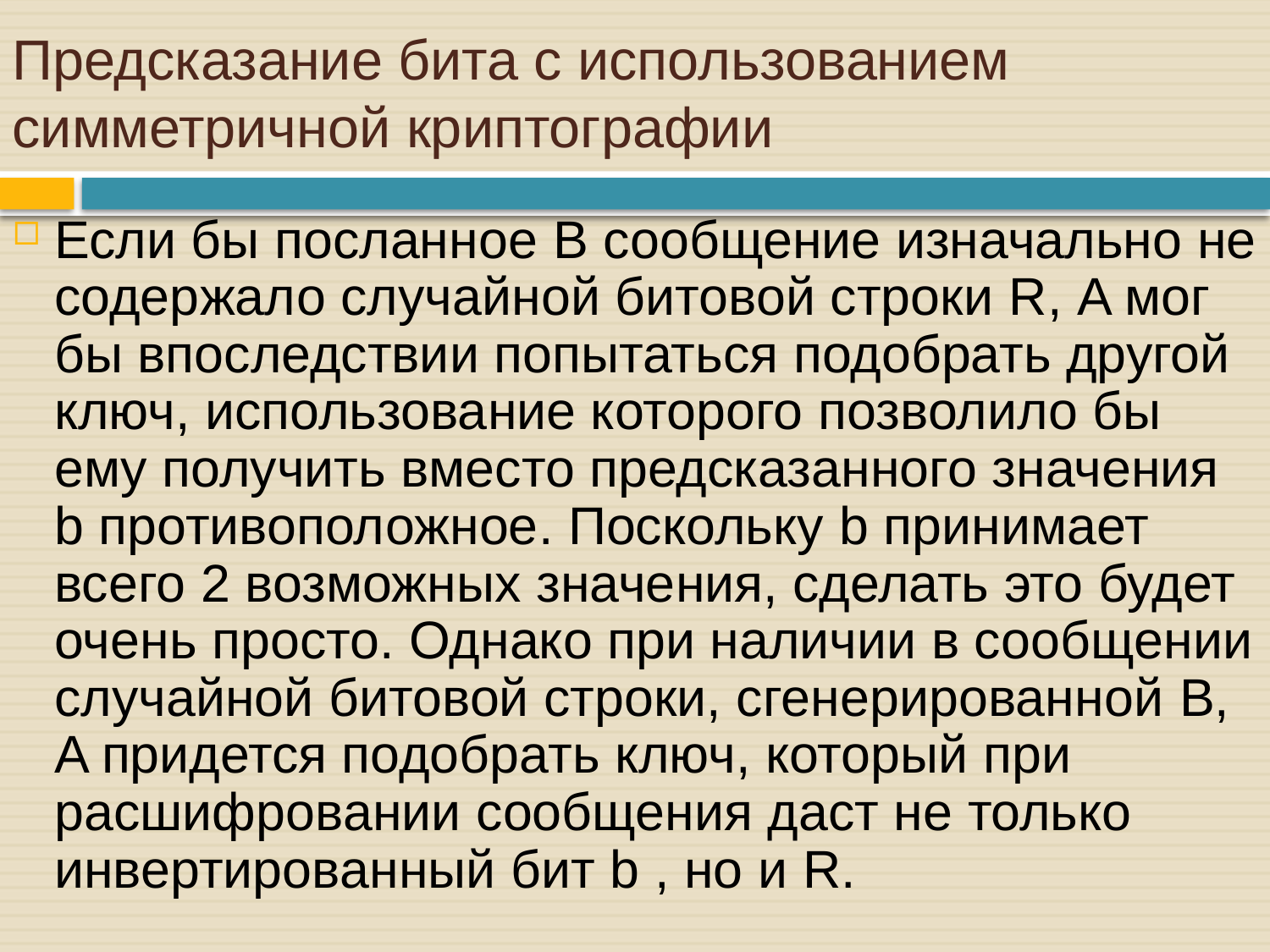

# Предсказание бита с использованием симметричной криптографии
Если бы посланное B сообщение изначально не содержало случайной битовой строки R, A мог бы впоследствии попытаться подобрать другой ключ, использование которого позволило бы ему получить вместо предсказанного значения b противоположное. Поскольку b принимает всего 2 возможных значения, сделать это будет очень просто. Однако при наличии в сообщении случайной битовой строки, сгенерированной B, A придется подобрать ключ, который при расшифровании сообщения даст не только инвертированный бит b , но и R.